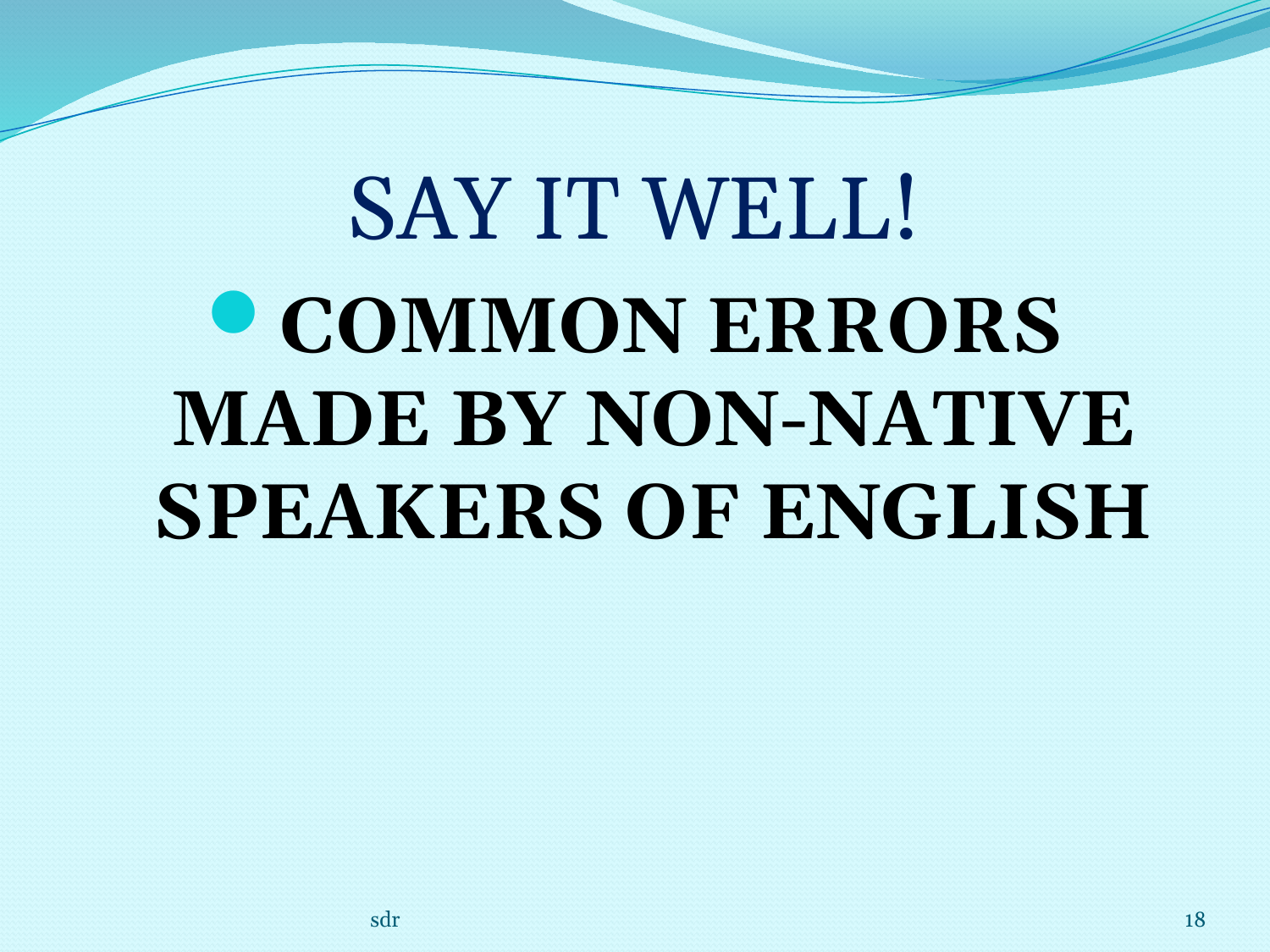

# SAY IT WELL!
COMMON ERRORS MADE BY NON-NATIVE SPEAKERS OF ENGLISH
sdr
18